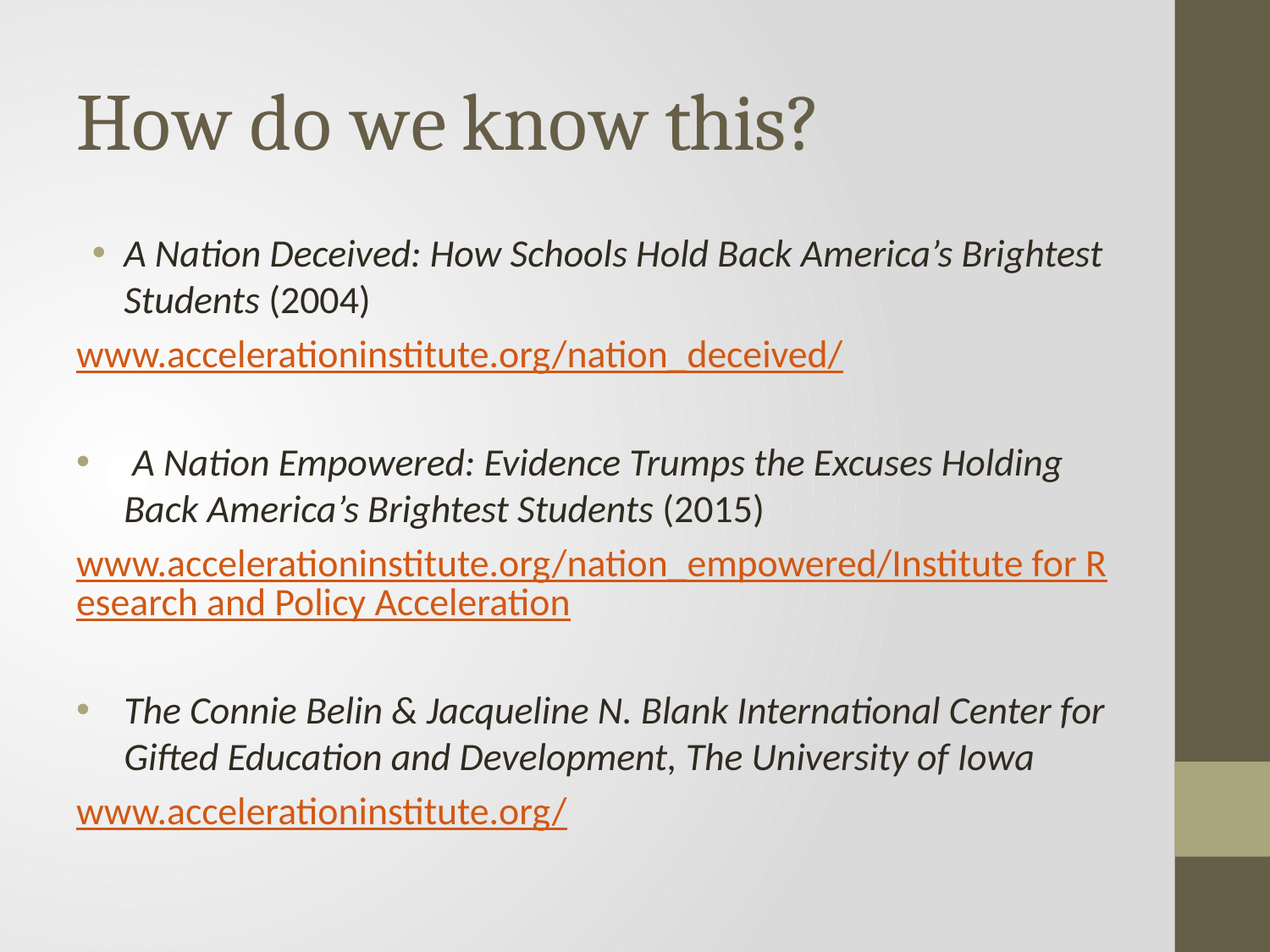

# How do we know this?
A Nation Deceived: How Schools Hold Back America’s Brightest Students (2004)
www.accelerationinstitute.org/nation_deceived/

 A Nation Empowered: Evidence Trumps the Excuses Holding Back America’s Brightest Students (2015)
www.accelerationinstitute.org/nation_empowered/Institute for Research and Policy Acceleration

The Connie Belin & Jacqueline N. Blank International Center for Gifted Education and Development, The University of Iowa
www.accelerationinstitute.org/